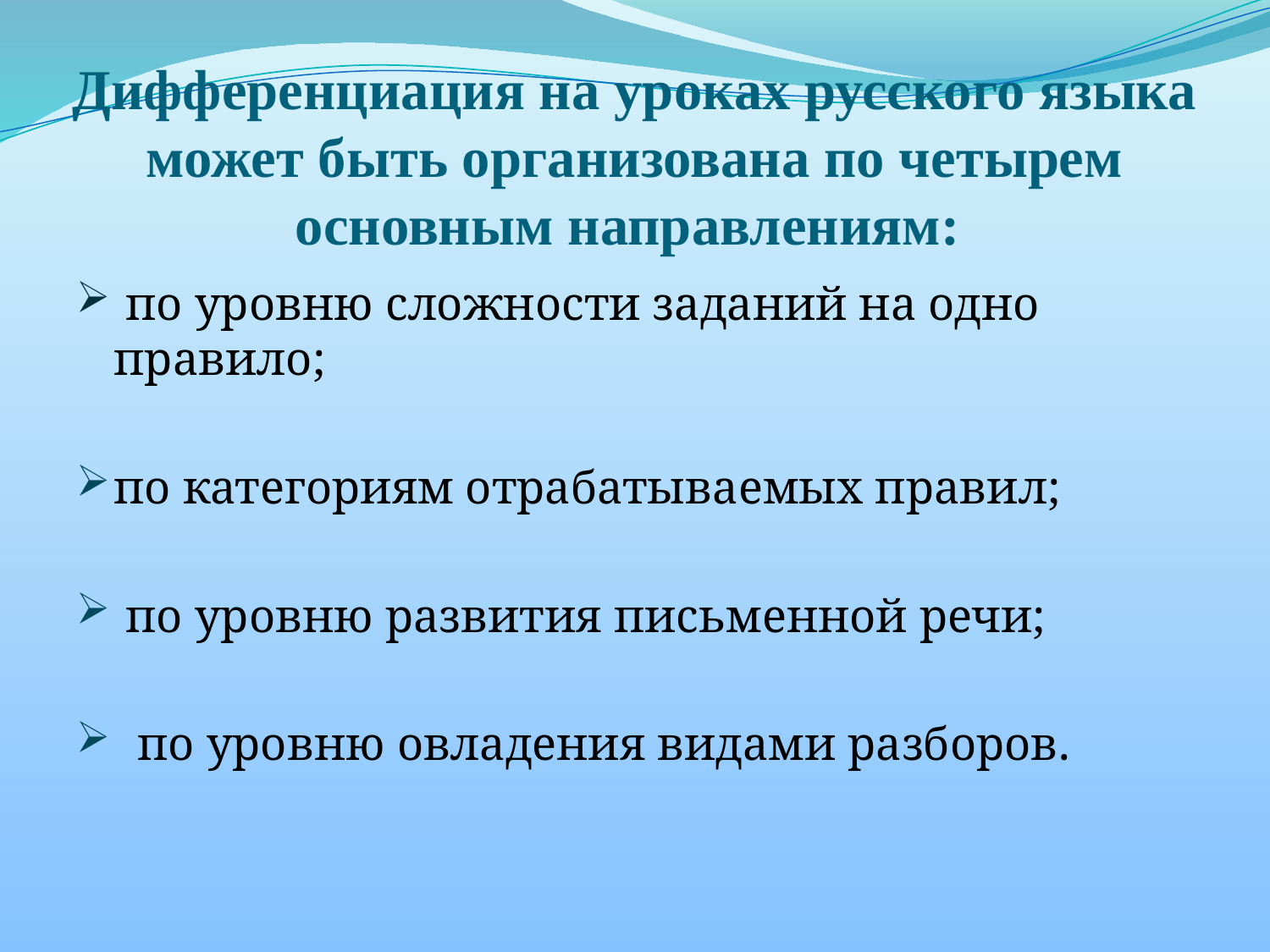

# Дифференциация на уроках русского языка может быть организована по четырем основным направлениям:
 по уровню сложности заданий на одно правило;

по категориям отрабатываемых правил;

 по уровню развития письменной речи;

  по уровню овладения видами разборов.